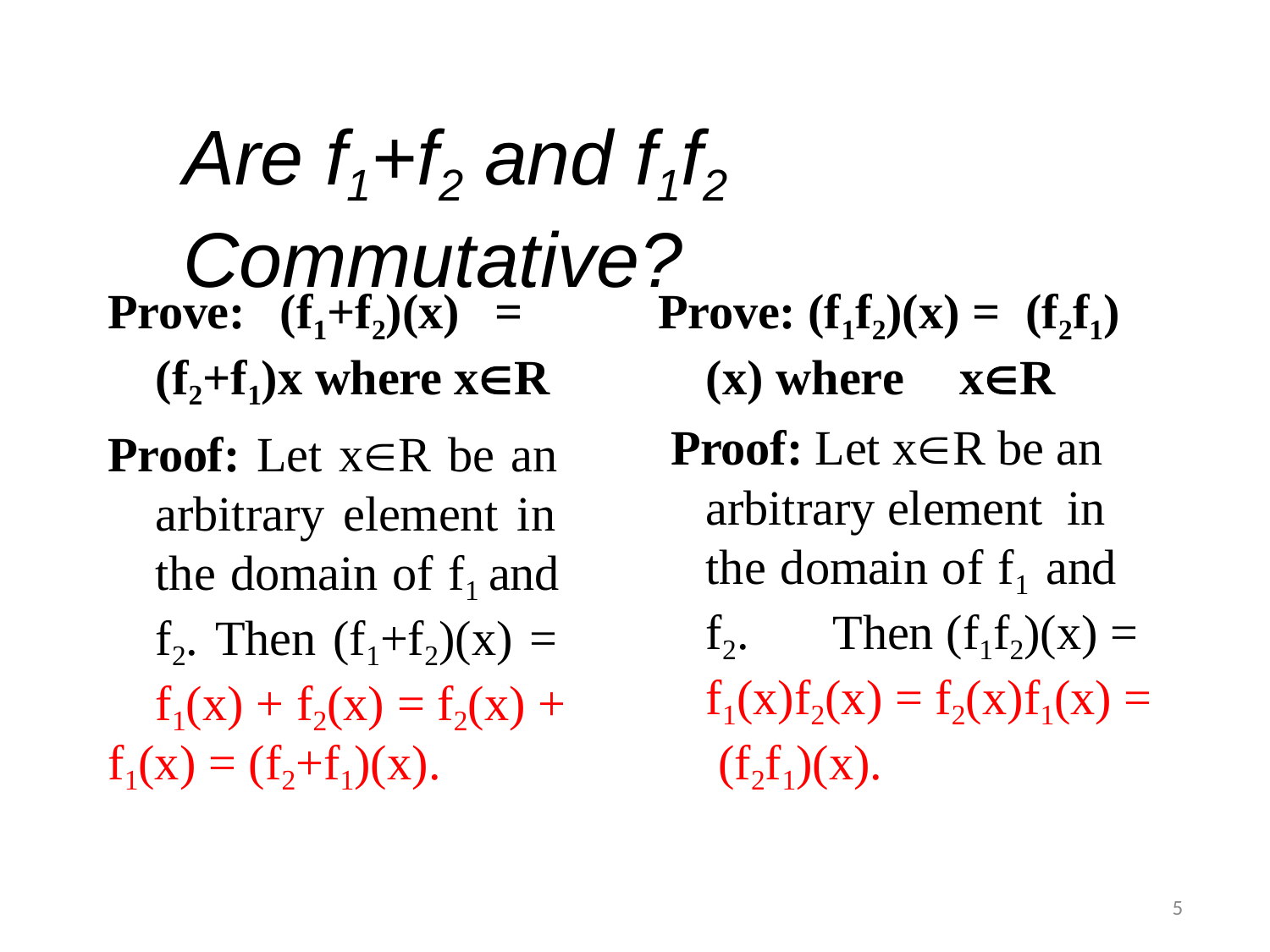

# Are f1+f2 and f1f2 Commutative?
Prove: (f1+f2)(x) =  (f2+f1)x where x∈R
Proof: Let x∈R be an  arbitrary element in  the domain of f1 and  f2. Then (f1+f2)(x) =  f1(x) + f2(x) = f2(x) +
f1(x) = (f2+f1)(x).
Prove: (f1f2)(x) =  (f2f1)(x) where	x∈R
Proof: Let x∈R be an  arbitrary element in  the domain of f1 and  f2.	Then (f1f2)(x) =  f1(x)f2(x) = f2(x)f1(x) =  (f2f1)(x).
5